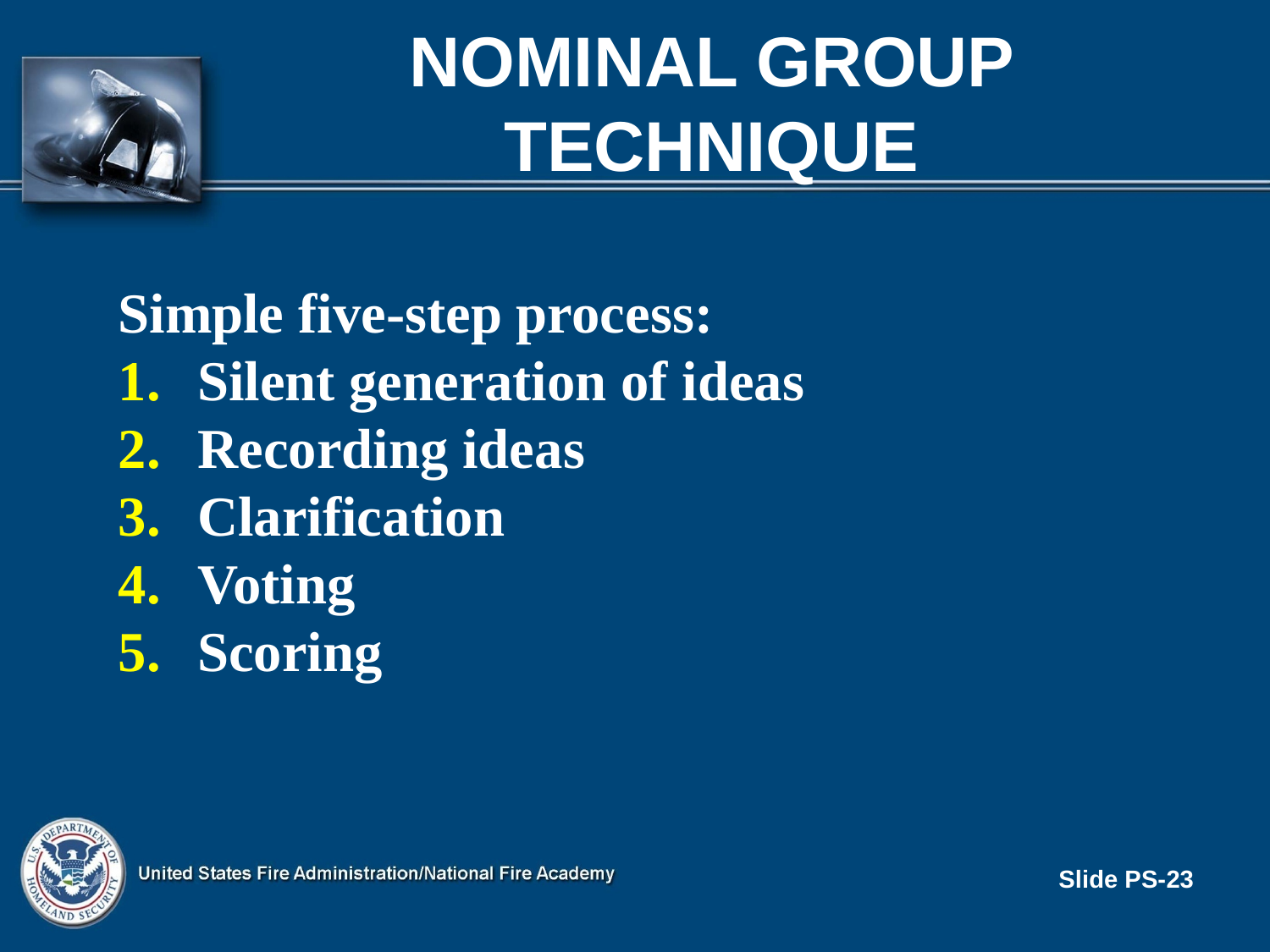

# NOMINAL GROUP TECHNIQUE
Simple five-step process:
Silent generation of ideas
Recording ideas
Clarification
Voting
Scoring
Slide PS-23